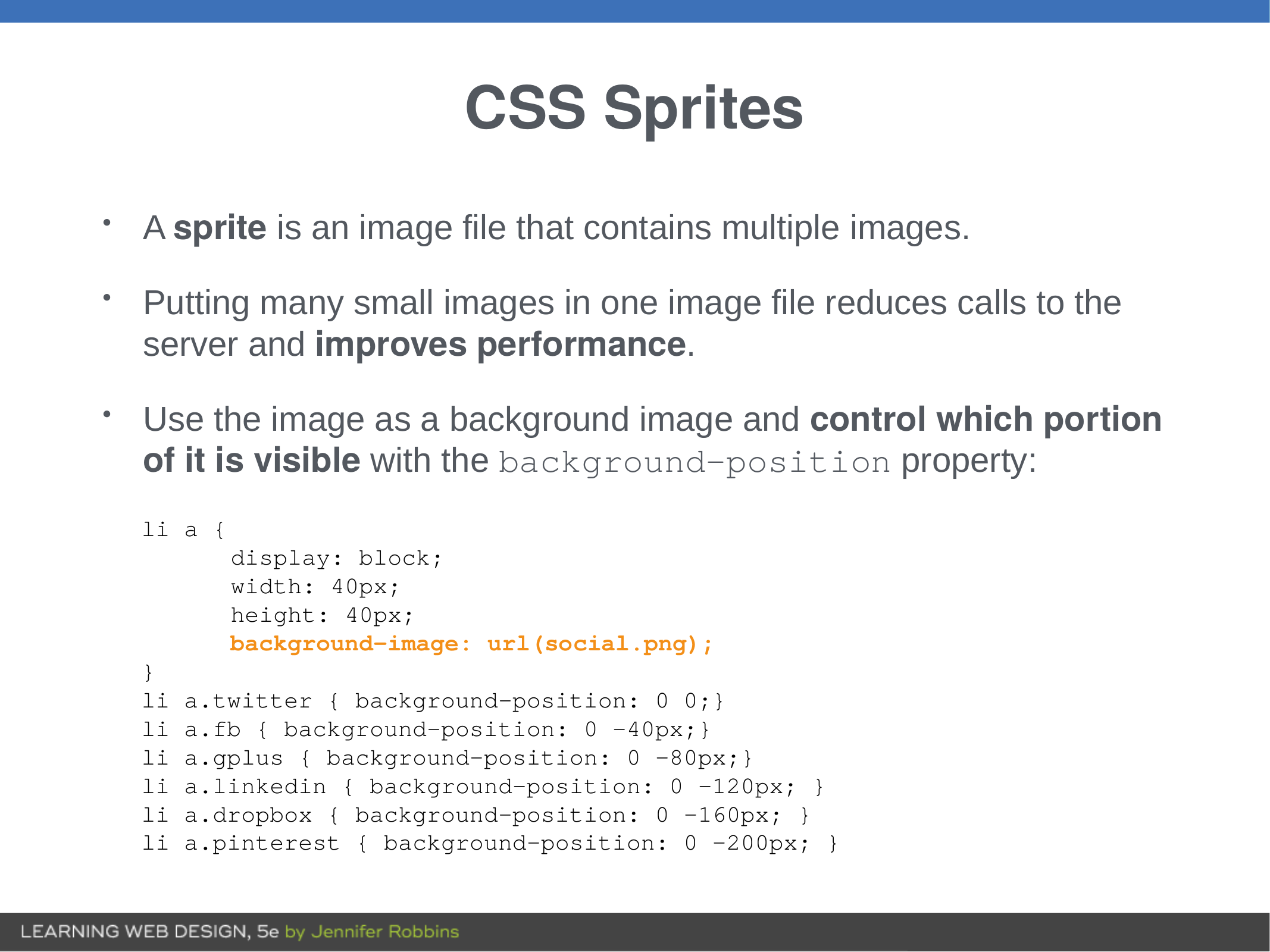

# CSS Sprites
A sprite is an image file that contains multiple images.
Putting many small images in one image file reduces calls to the server and improves performance.
Use the image as a background image and control which portion of it is visible with the background-position property:
li a {
 	display: block;
 	width: 40px;
 	height: 40px;
 	background-image: url(social.png);
}
li a.twitter { background-position: 0 0;}
li a.fb { background-position: 0 -40px;}
li a.gplus { background-position: 0 -80px;}
li a.linkedin { background-position: 0 -120px; }
li a.dropbox { background-position: 0 -160px; }
li a.pinterest { background-position: 0 -200px; }